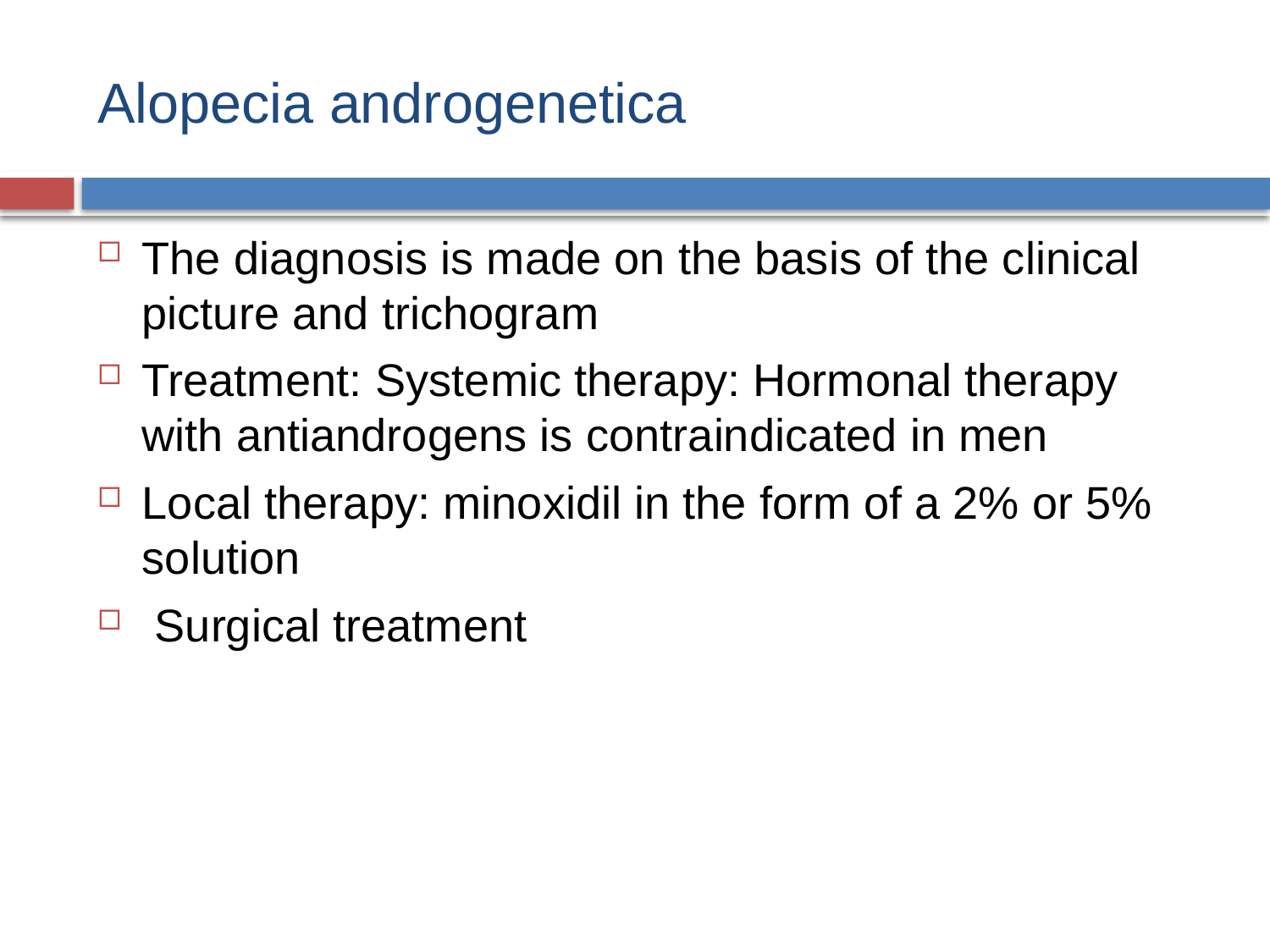

# Alopecia androgenetica
The diagnosis is made on the basis of the clinical picture and trichogram
Treatment: Systemic therapy: Hormonal therapy with antiandrogens is contraindicated in men
Local therapy: minoxidil in the form of a 2% or 5% solution
 Surgical treatment